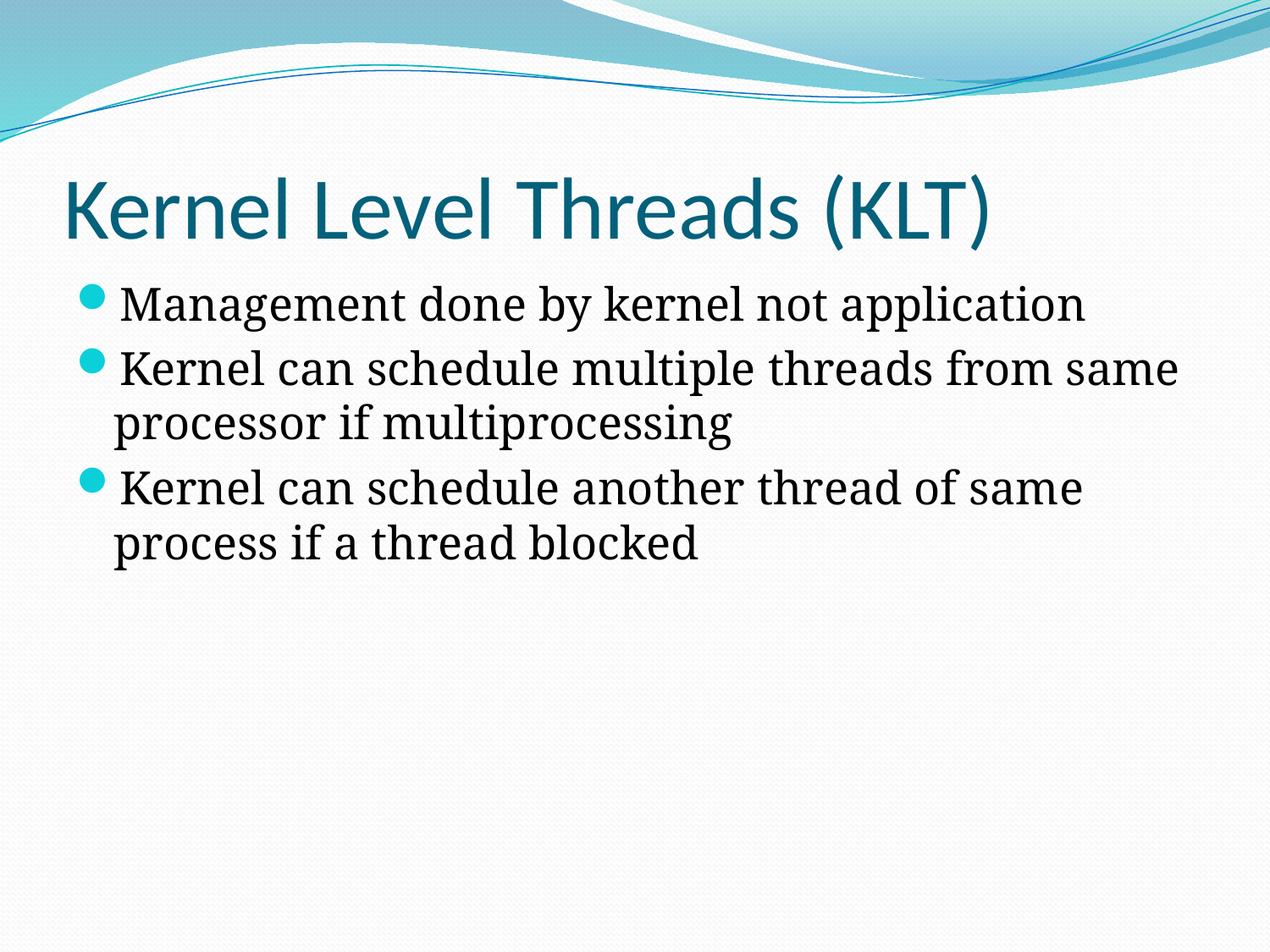

# Kernel Level Threads (KLT)
Management done by kernel not application
Kernel can schedule multiple threads from same processor if multiprocessing
Kernel can schedule another thread of same process if a thread blocked